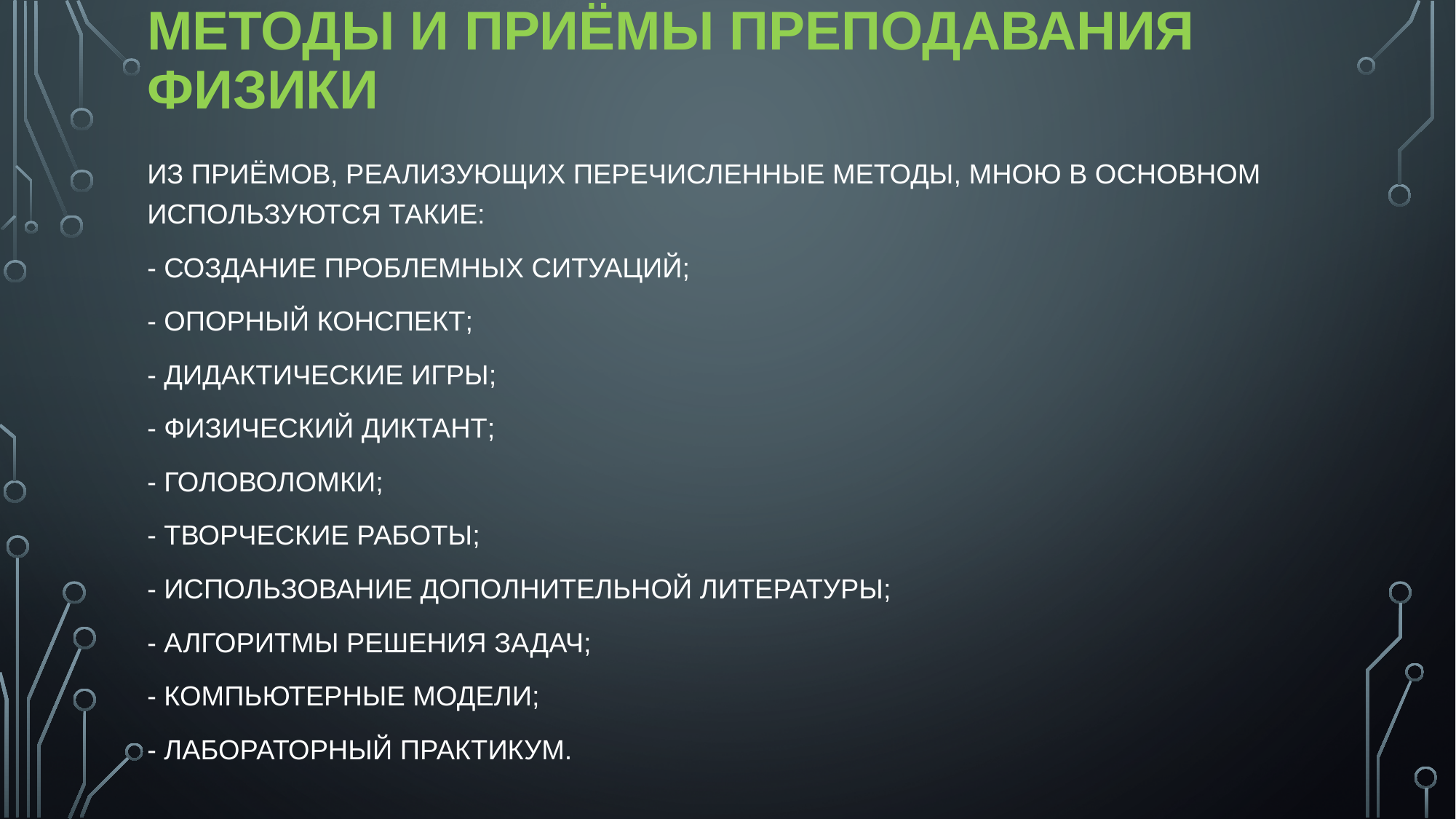

# МЕТОДЫ И ПРИЁМЫ ПРЕПОДАВАНИЯ ФИЗИКИ
Из приёмов, реализующих перечисленные методы, мною в основном используются такие:
- создание проблемных ситуаций;
- опорный конспект;
- дидактические игры;
- физический диктант;
- головоломки;
- творческие работы;
- использование дополнительной литературы;
- алгоритмы решения задач;
- компьютерные модели;
- лабораторный практикум.